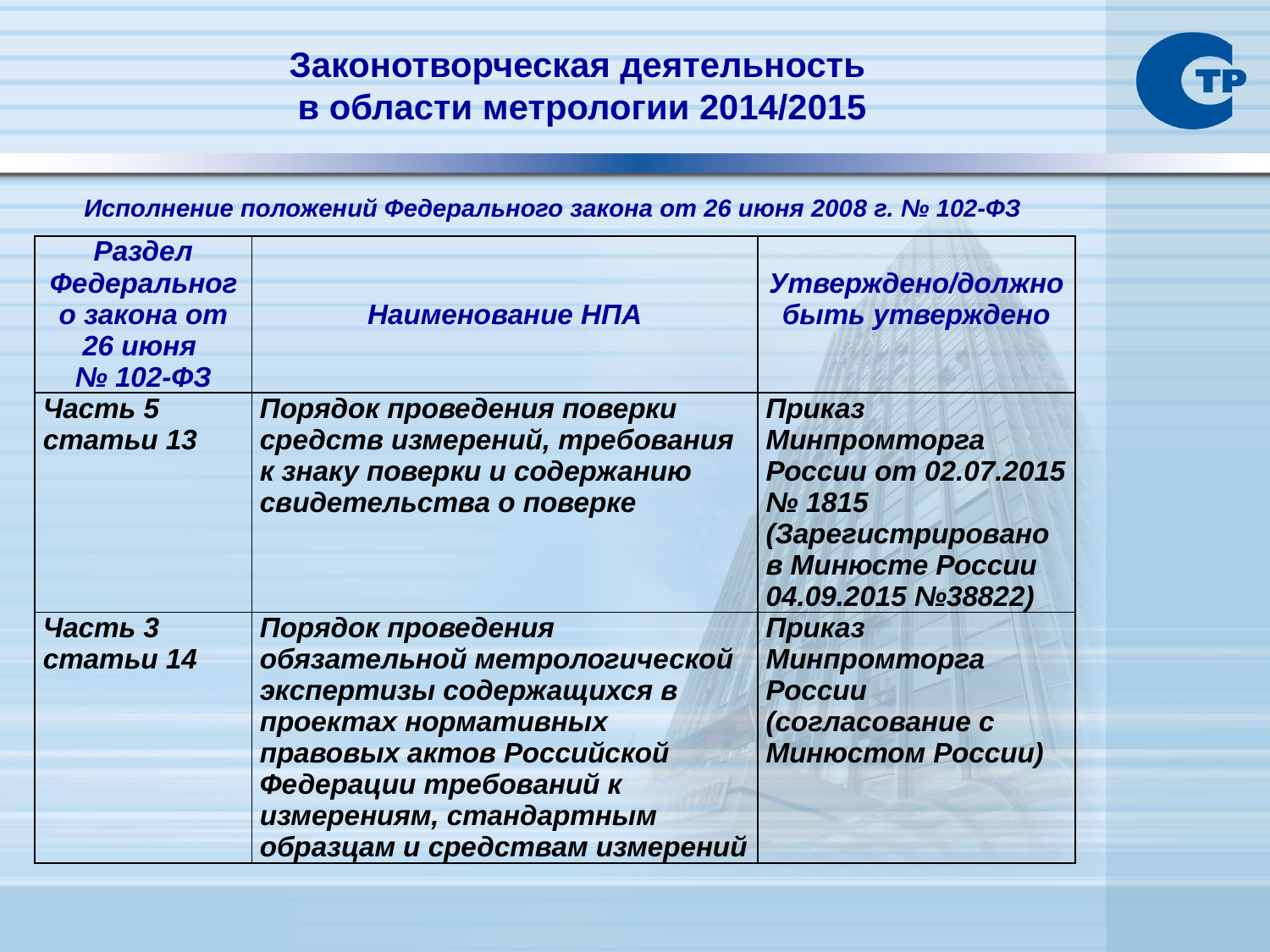

Законотворческая деятельность
в области метрологии 2014/2015
Исполнение положений Федерального закона от 26 июня 2008 г. № 102-ФЗ
| Раздел Федерального закона от 26 июня № 102-ФЗ | Наименование НПА | Утверждено/должно быть утверждено |
| --- | --- | --- |
| Часть 5 статьи 13 | Порядок проведения поверки средств измерений, требования к знаку поверки и содержанию свидетельства о поверке | Приказ Минпромторга России от 02.07.2015 № 1815 (Зарегистрировано в Минюсте России 04.09.2015 №38822) |
| Часть 3 статьи 14 | Порядок проведения обязательной метрологической экспертизы содержащихся в проектах нормативных правовых актов Российской Федерации требований к измерениям, стандартным образцам и средствам измерений | Приказ Минпромторга России (согласование с Минюстом России) |